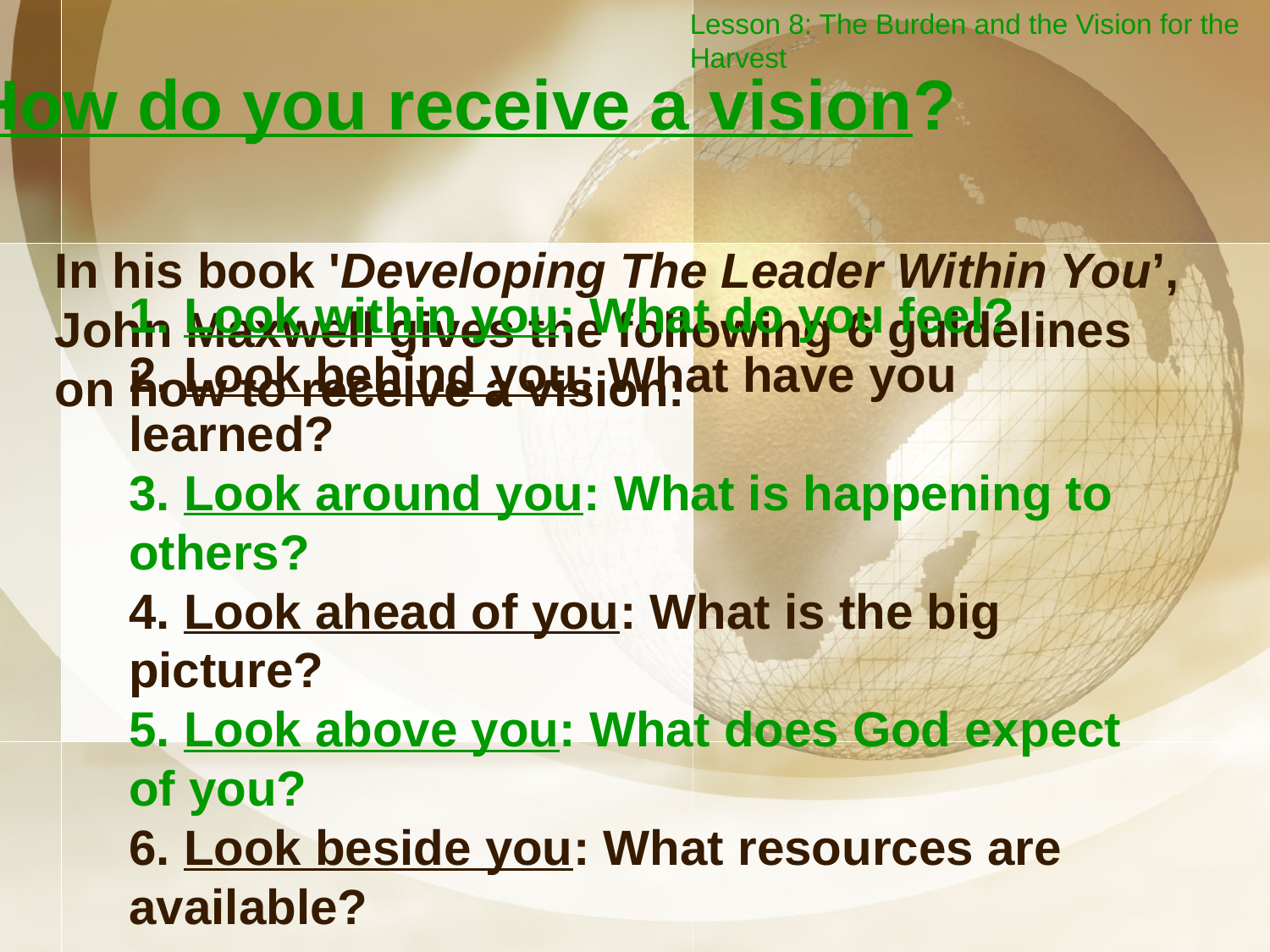

Lesson 8: The Burden and the Vision for the Harvest
2. How do you receive a vision?
In his book 'Developing The Leader Within You’, John Maxwell gives the following 6 guidelines on how to receive a vision:
1. Look within you: What do you feel?
2. Look behind you: What have you learned?
3. Look around you: What is happening to others?
4. Look ahead of you: What is the big picture?
5. Look above you: What does God expect of you?
6. Look beside you: What resources are available?